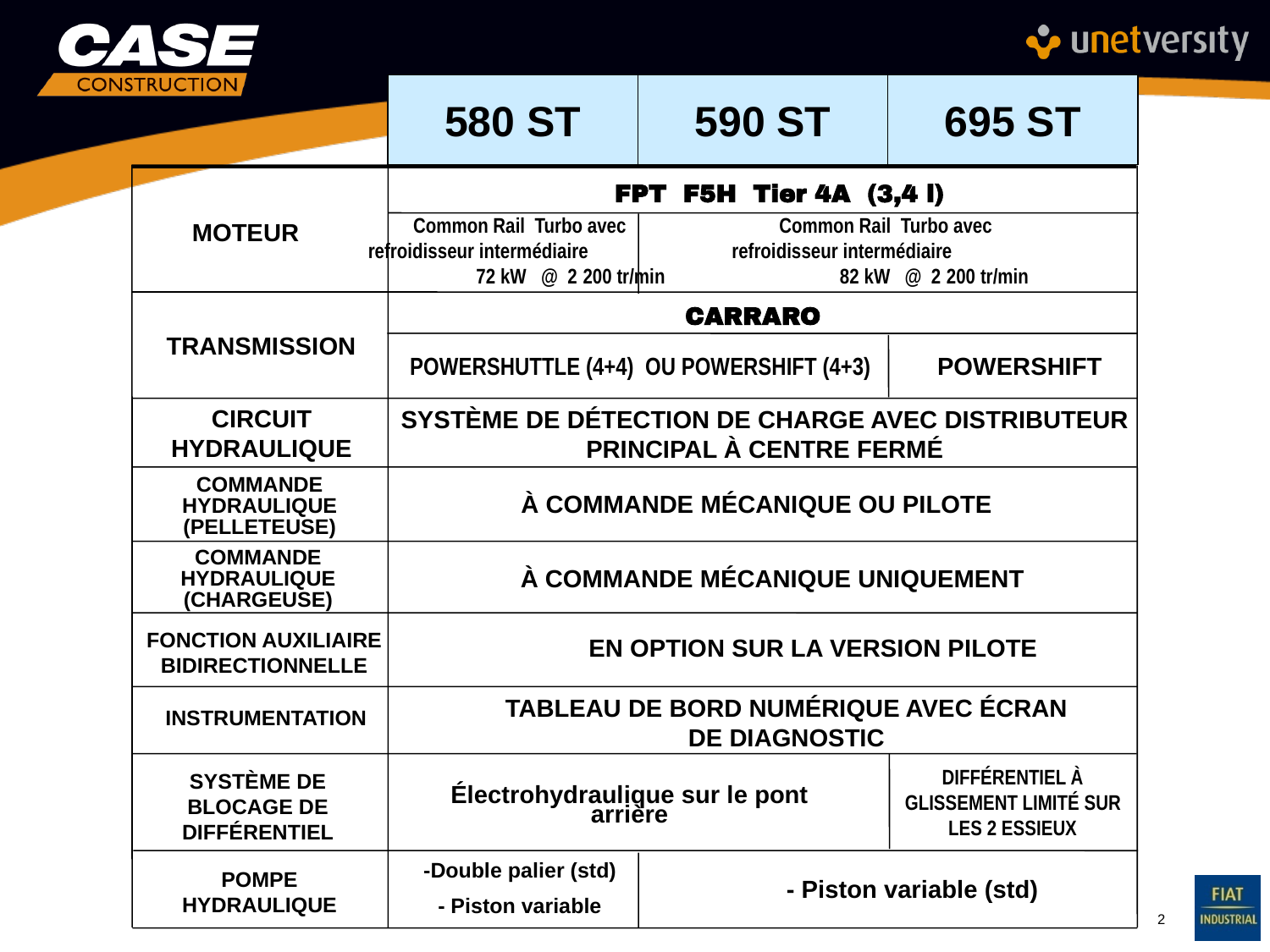

580 ST
590 ST
695 ST

FPT  F5H  Tier 4A  (3,4 l)
Common Rail  Turbo avec refroidisseur intermédiaire                                       72 kW   @  2 200 tr/min
Common Rail  Turbo avec refroidisseur intermédiaire                                       82 kW   @  2 200 tr/min
MOTEUR

CARRARO
TRANSMISSION

POWERSHIFT
POWERSHUTTLE (4+4)  OU POWERSHIFT (4+3)
CIRCUIT HYDRAULIQUE

SYSTÈME DE DÉTECTION DE CHARGE AVEC DISTRIBUTEUR PRINCIPAL À CENTRE FERMÉ

COMMANDE HYDRAULIQUE (PELLETEUSE)
À COMMANDE MÉCANIQUE OU PILOTE

COMMANDE HYDRAULIQUE (CHARGEUSE)
À COMMANDE MÉCANIQUE UNIQUEMENT

FONCTION AUXILIAIRE BIDIRECTIONNELLE
EN OPTION SUR LA VERSION PILOTE

TABLEAU DE BORD NUMÉRIQUE AVEC ÉCRAN DE DIAGNOSTIC

INSTRUMENTATION

DIFFÉRENTIEL À GLISSEMENT LIMITÉ SUR LES 2 ESSIEUX
SYSTÈME DE BLOCAGE DE DIFFÉRENTIEL
Électrohydraulique sur le pont arrière
-Double palier (std)
- Piston variable

POMPE HYDRAULIQUE
- Piston variable (std)